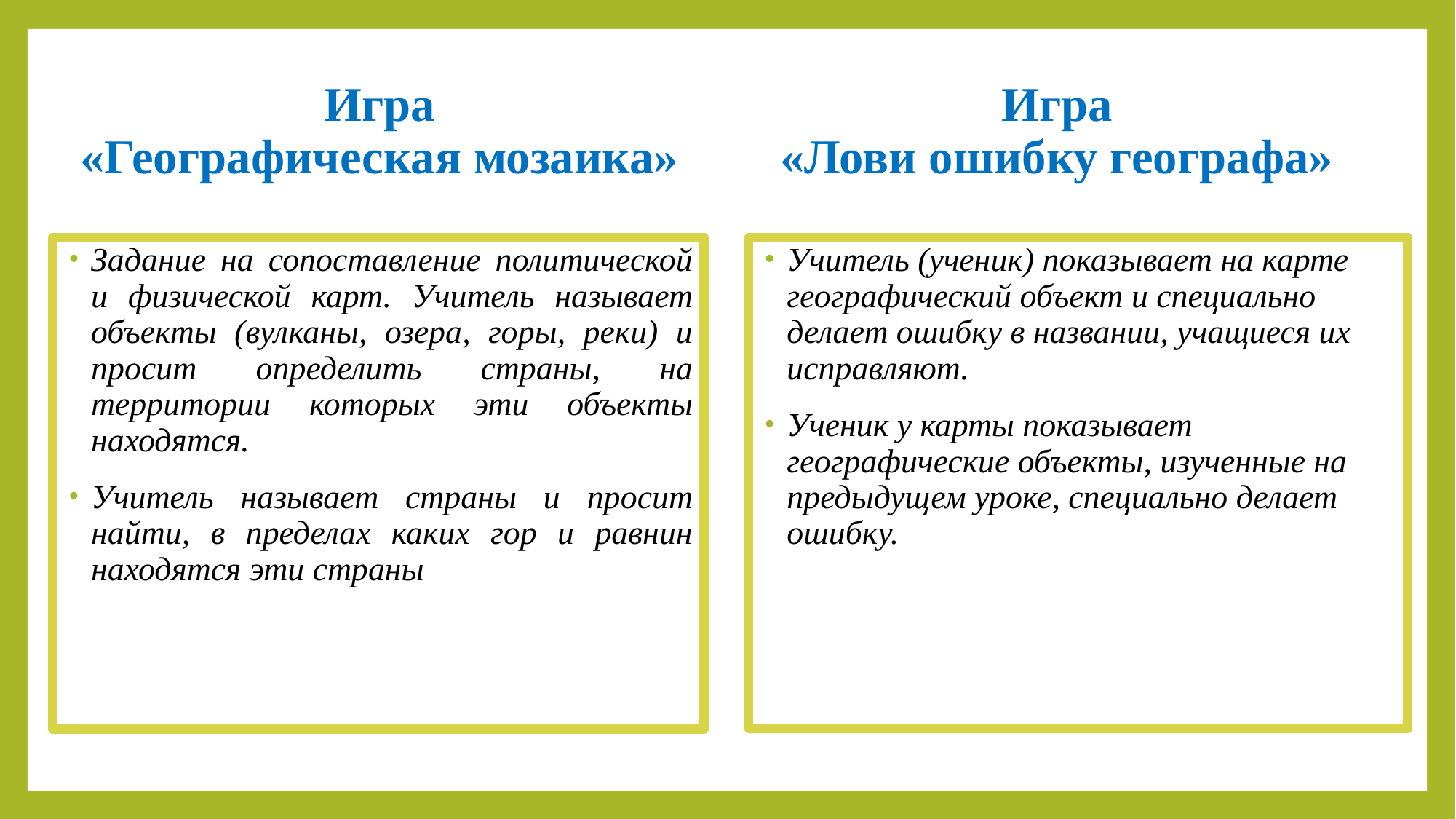

Игра
«Географическая мозаика»

Игра
«Лови ошибку географа»

Задание на сопоставление политической и физической карт. Учитель называет объекты (вулканы, озера, горы, реки) и просит определить страны, на территории которых эти объекты находятся.
Учитель называет страны и просит найти, в пределах каких гор и равнин находятся эти страны
Учитель (ученик) показывает на карте географический объект и специально делает ошибку в названии, учащиеся их исправляют.
Ученик у карты показывает географические объекты, изученные на предыдущем уроке, специально делает ошибку.